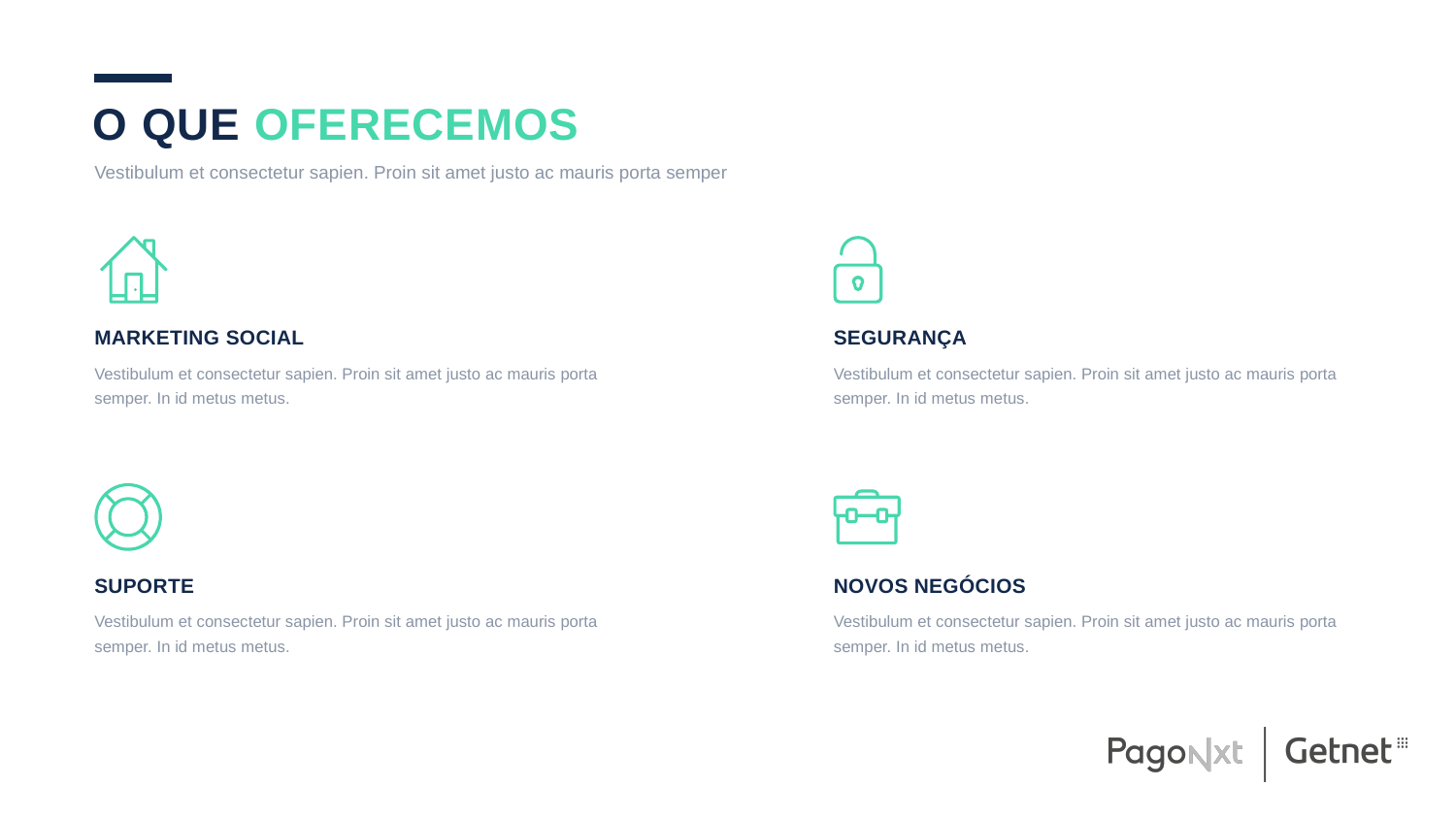

O QUE OFERECEMOS
Vestibulum et consectetur sapien. Proin sit amet justo ac mauris porta semper

MARKETING SOCIAL
SEGURANÇA
Vestibulum et consectetur sapien. Proin sit amet justo ac mauris porta semper. In id metus metus.
Vestibulum et consectetur sapien. Proin sit amet justo ac mauris porta semper. In id metus metus.

SUPORTE
NOVOS NEGÓCIOS
Vestibulum et consectetur sapien. Proin sit amet justo ac mauris porta semper. In id metus metus.
Vestibulum et consectetur sapien. Proin sit amet justo ac mauris porta semper. In id metus metus.